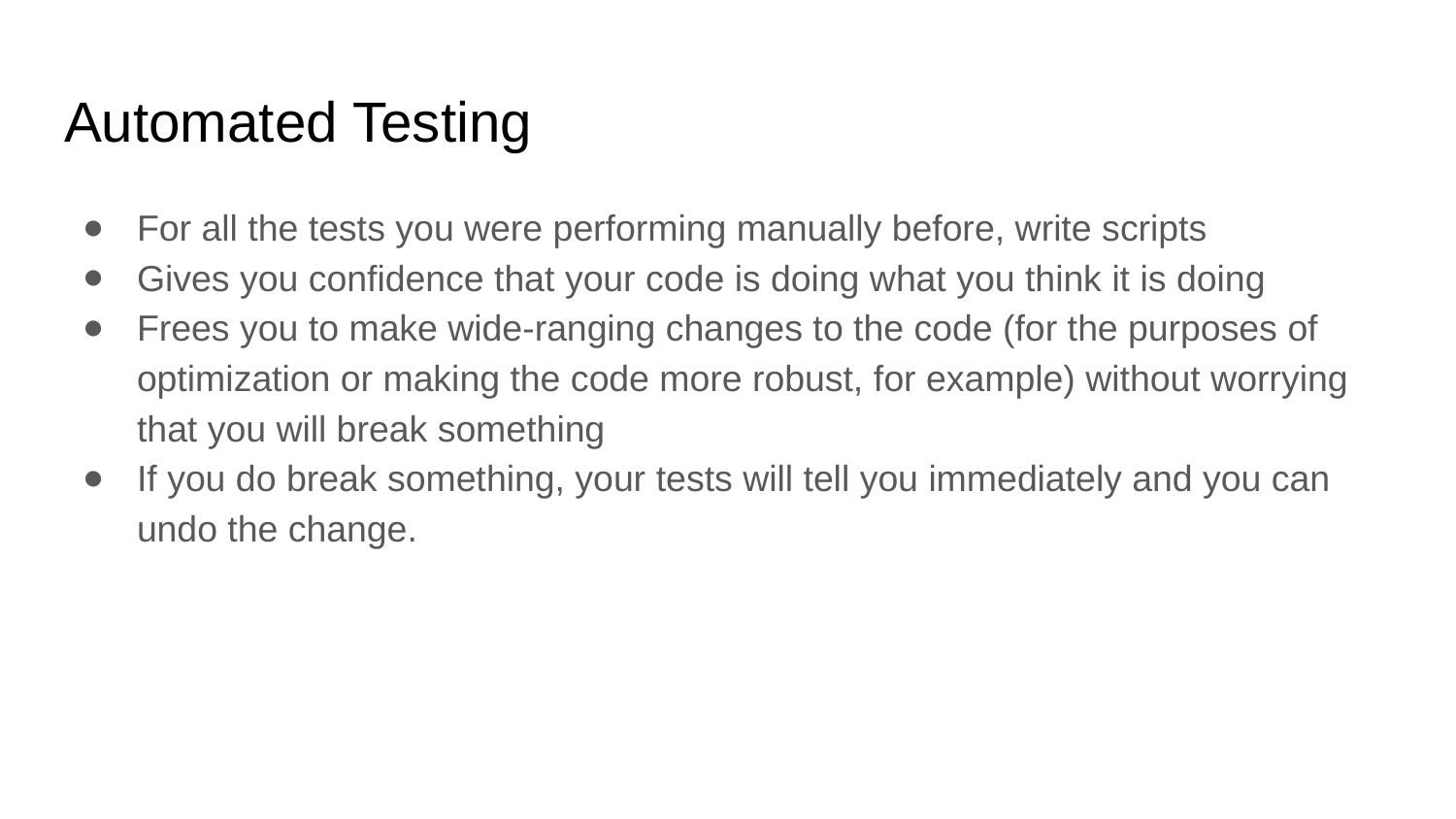

# Automated Testing
For all the tests you were performing manually before, write scripts
Gives you confidence that your code is doing what you think it is doing
Frees you to make wide-ranging changes to the code (for the purposes of optimization or making the code more robust, for example) without worrying that you will break something
If you do break something, your tests will tell you immediately and you can undo the change.